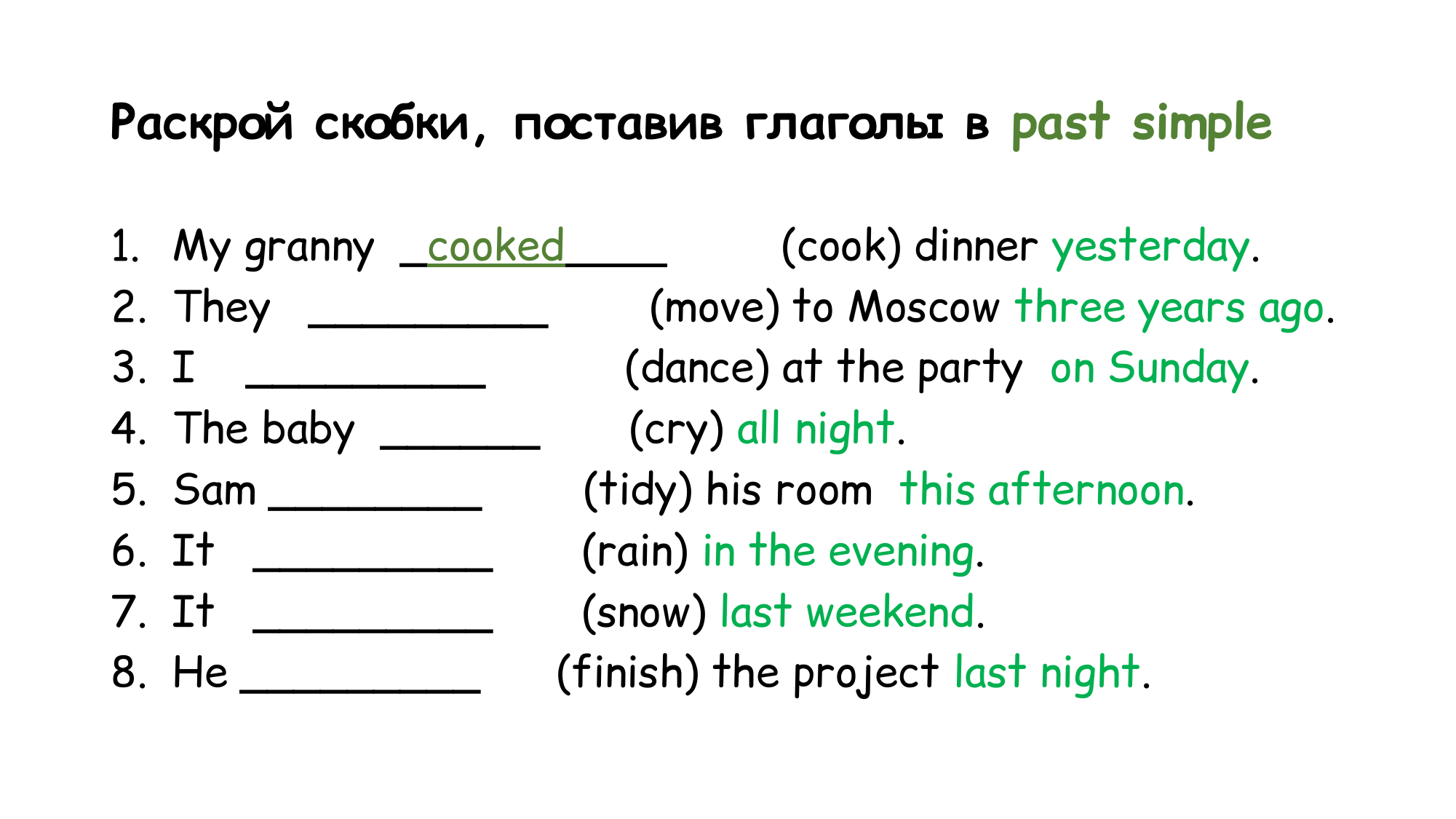

# Раскрой скобки, поставив глаголы в past simple
My granny  _cooked                 (cook) dinner yesterday.
They   _________        (move) to Moscow three years ago.
I    _________           (dance) at the party  on Sunday.
The baby  ______       (cry) all night.
Sam ________        (tidy) his room  this afternoon.
It   _________       (rain) in the evening.
It   _________       (snow) last weekend.
He _________      (finish) the project last night.